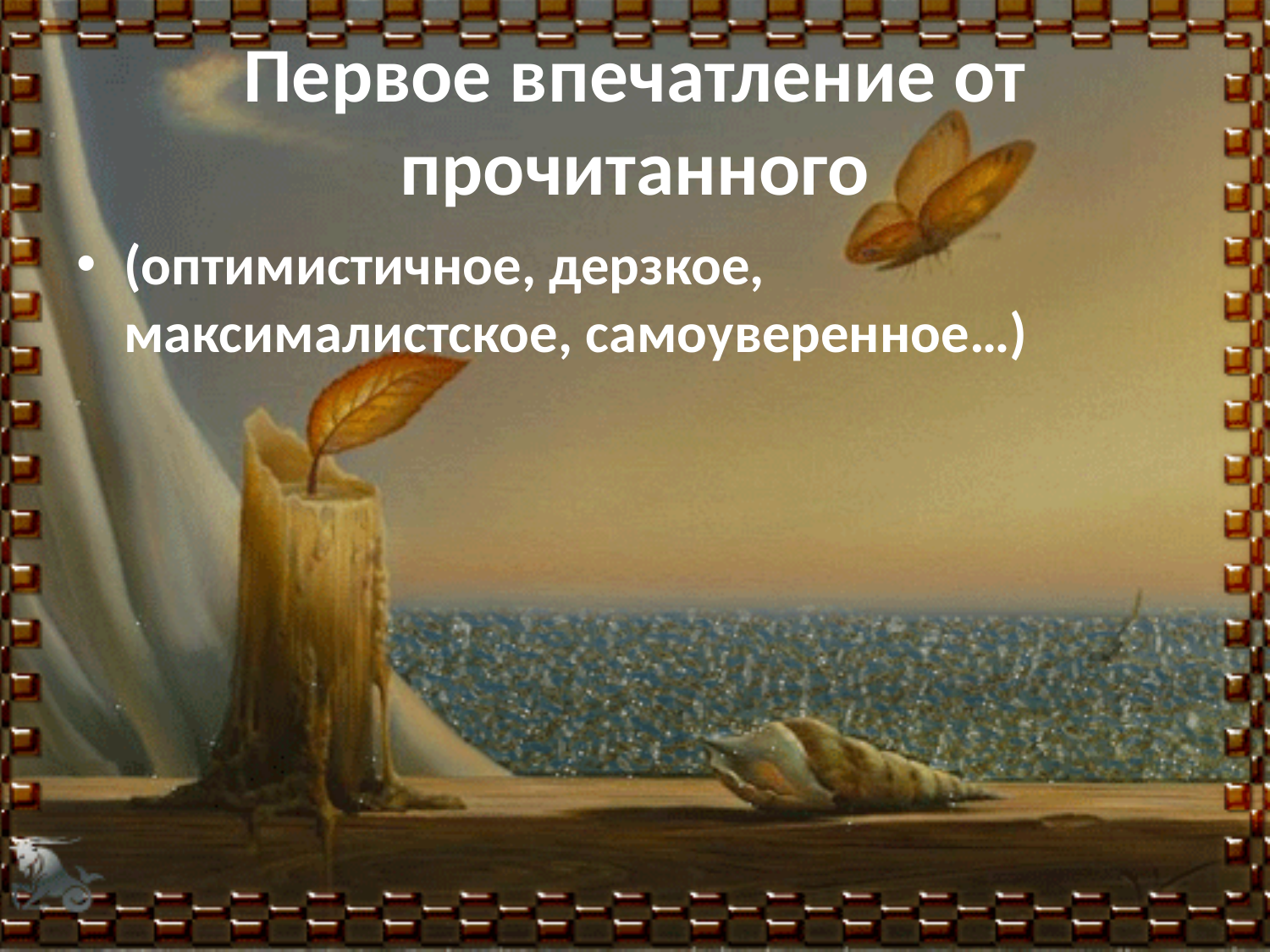

# Первое впечатление от прочитанного
(оптимистичное, дерзкое, максималистское, самоуверенное…)